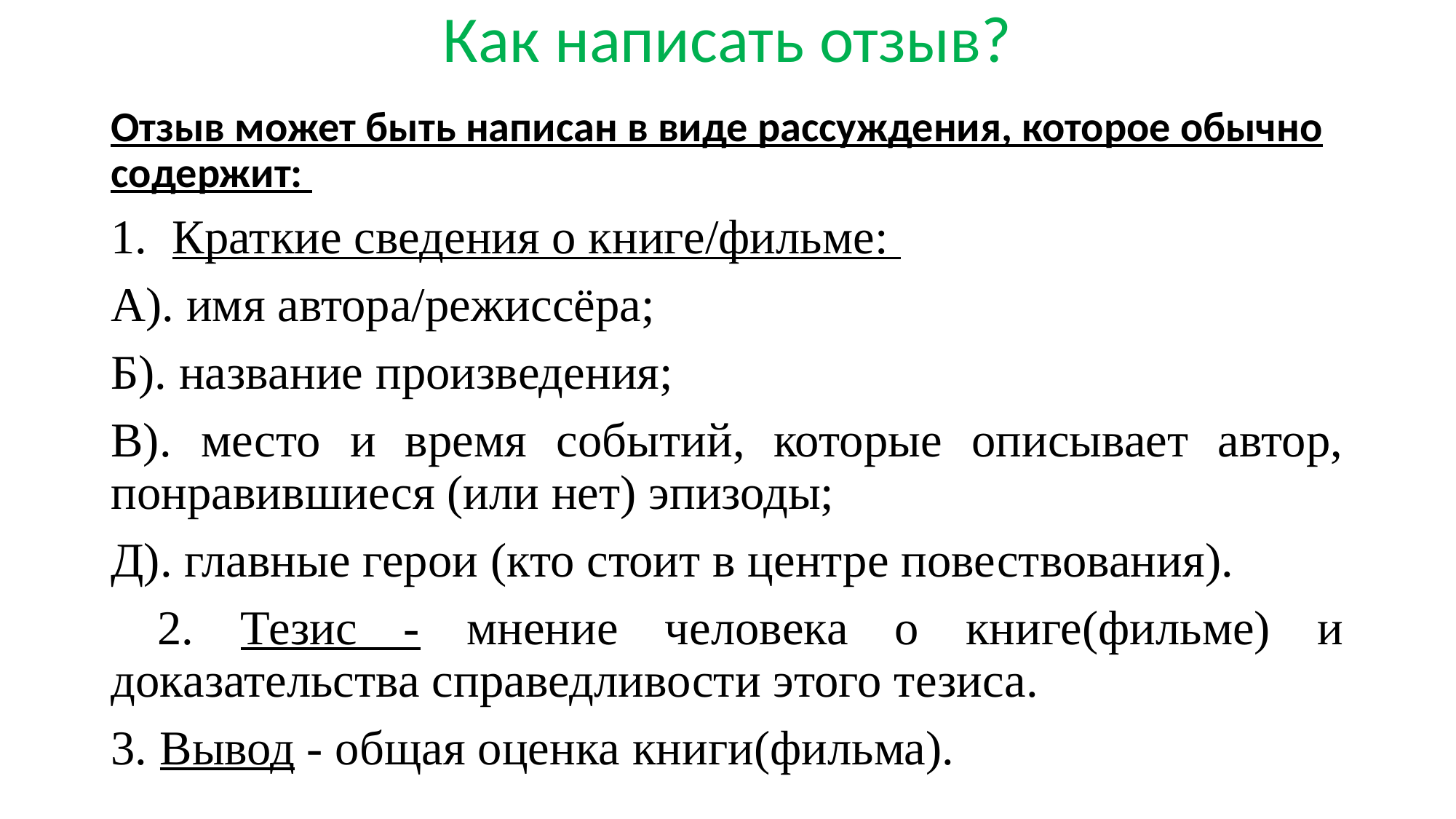

# Как написать отзыв?
Отзыв может быть написан в виде рассуждения, которое обычно содержит:
Краткие сведения о книге/фильме:
А). имя автора/режиссёра;
Б). название произведения;
В). место и время событий, которые описывает автор, понравившиеся (или нет) эпизоды;
Д). главные герои (кто стоит в центре повествования).
 2. Тезис - мнение человека о книге(фильме) и доказательства справедливости этого тезиса.
3. Вывод - общая оценка книги(фильма).